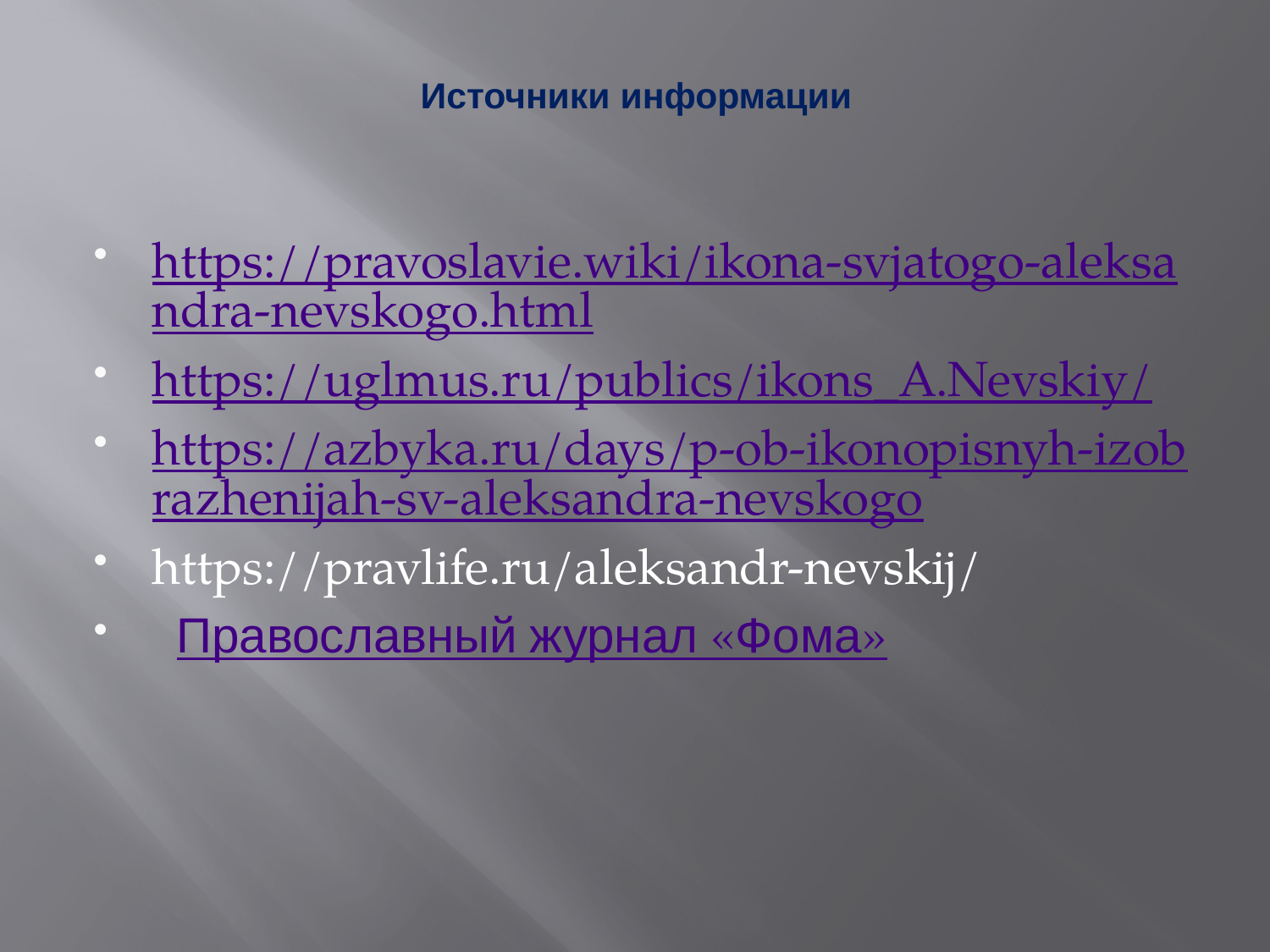

# Источники информации
https://pravoslavie.wiki/ikona-svjatogo-aleksandra-nevskogo.html
https://uglmus.ru/publics/ikons_A.Nevskiy/
https://azbyka.ru/days/p-ob-ikonopisnyh-izobrazhenijah-sv-aleksandra-nevskogo
https://pravlife.ru/aleksandr-nevskij/
  Православный журнал «Фома»